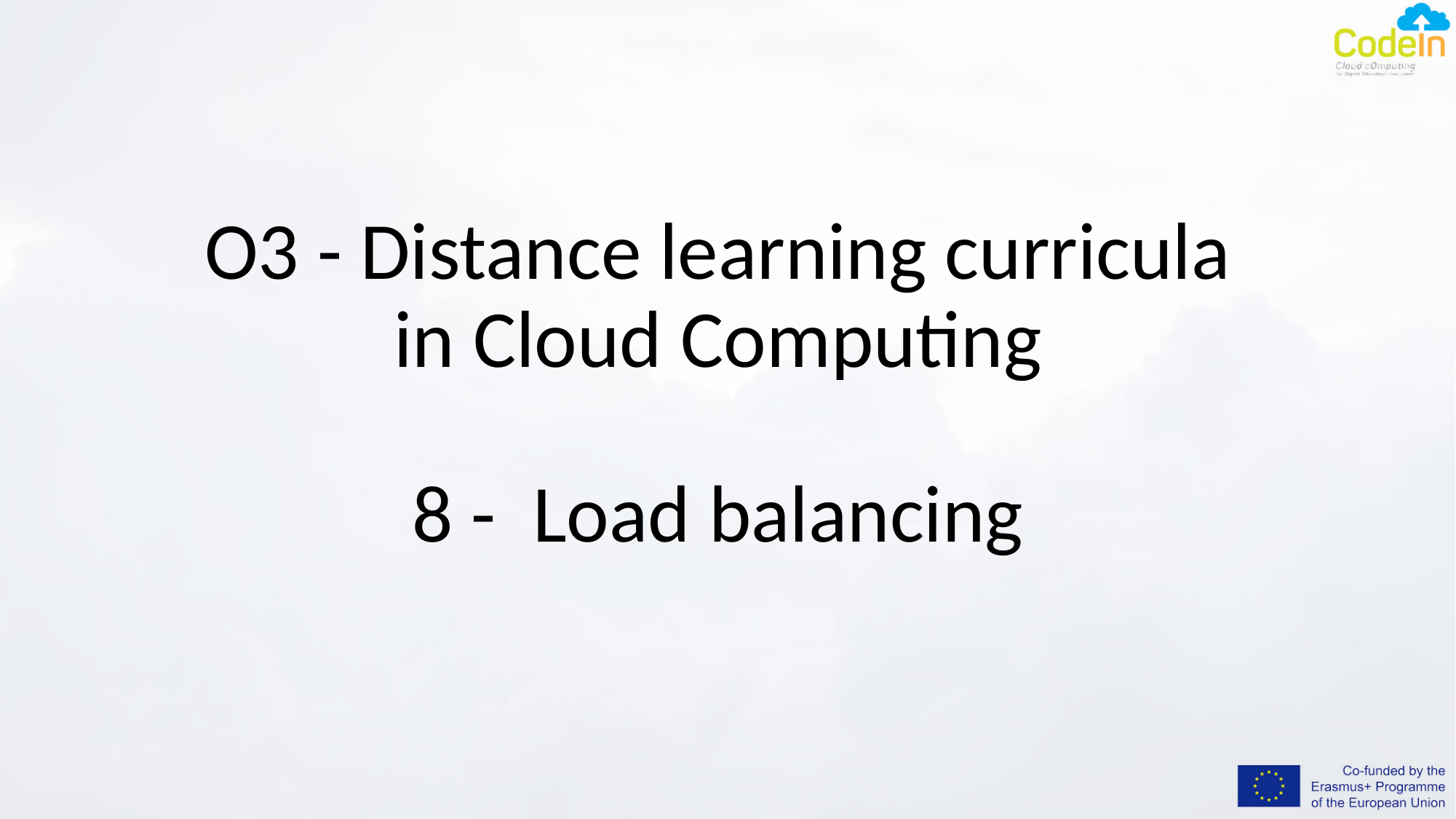

# O3 - Distance learning curricula in Cloud Computing 8 -  Load balancing